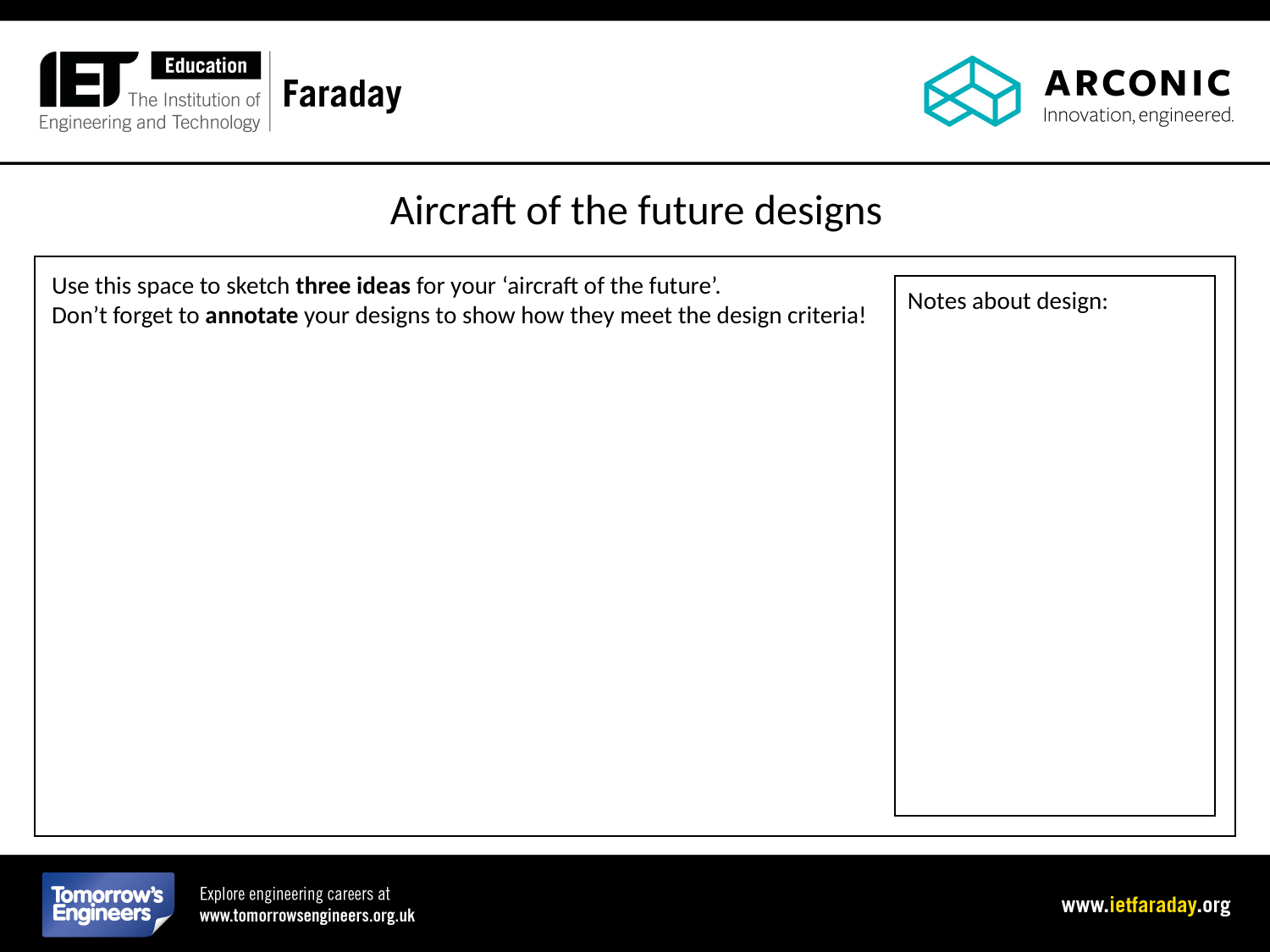

Aircraft of the future designs

Use this space to sketch three ideas for your ‘aircraft of the future’.
Don’t forget to annotate your designs to show how they meet the design criteria!

Notes about design: